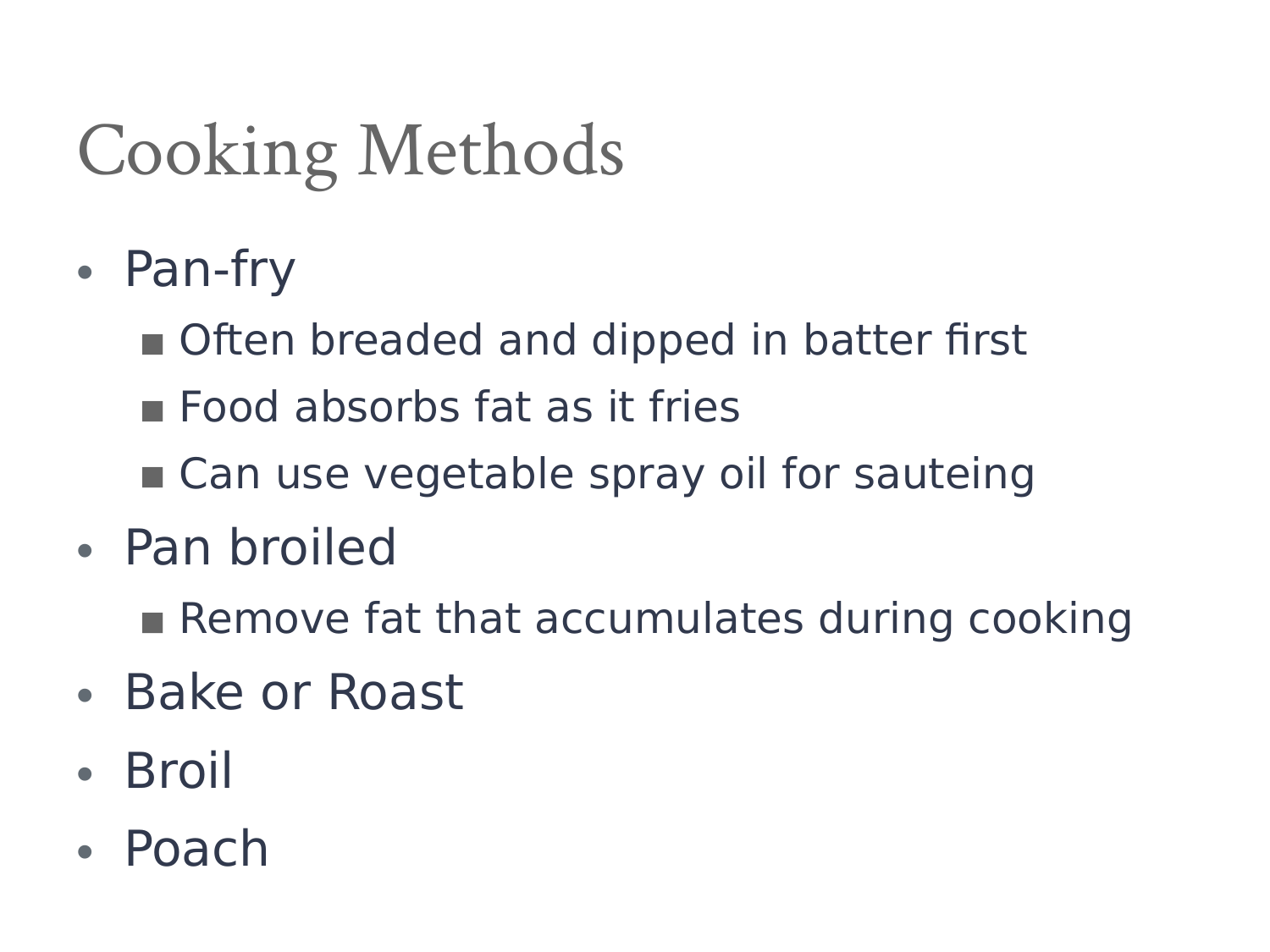

# Cooking Methods
Pan-fry
Often breaded and dipped in batter first
Food absorbs fat as it fries
Can use vegetable spray oil for sauteing
Pan broiled
Remove fat that accumulates during cooking
Bake or Roast
Broil
Poach